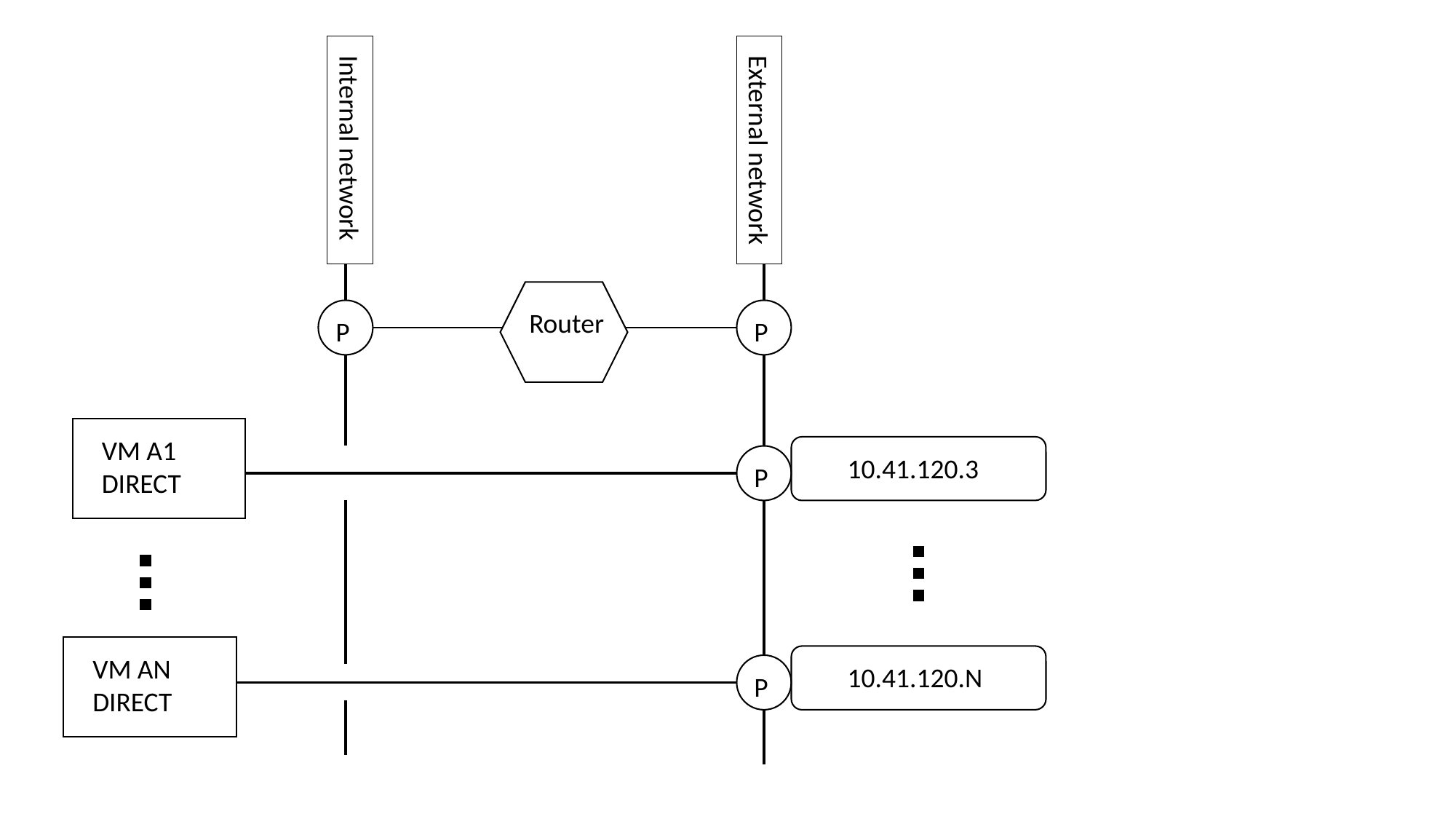

Internal network
External network

Router

P
P

VM A1
DIRECT

10.41.120.3
P

VM AN
DIRECT

10.41.120.N
P